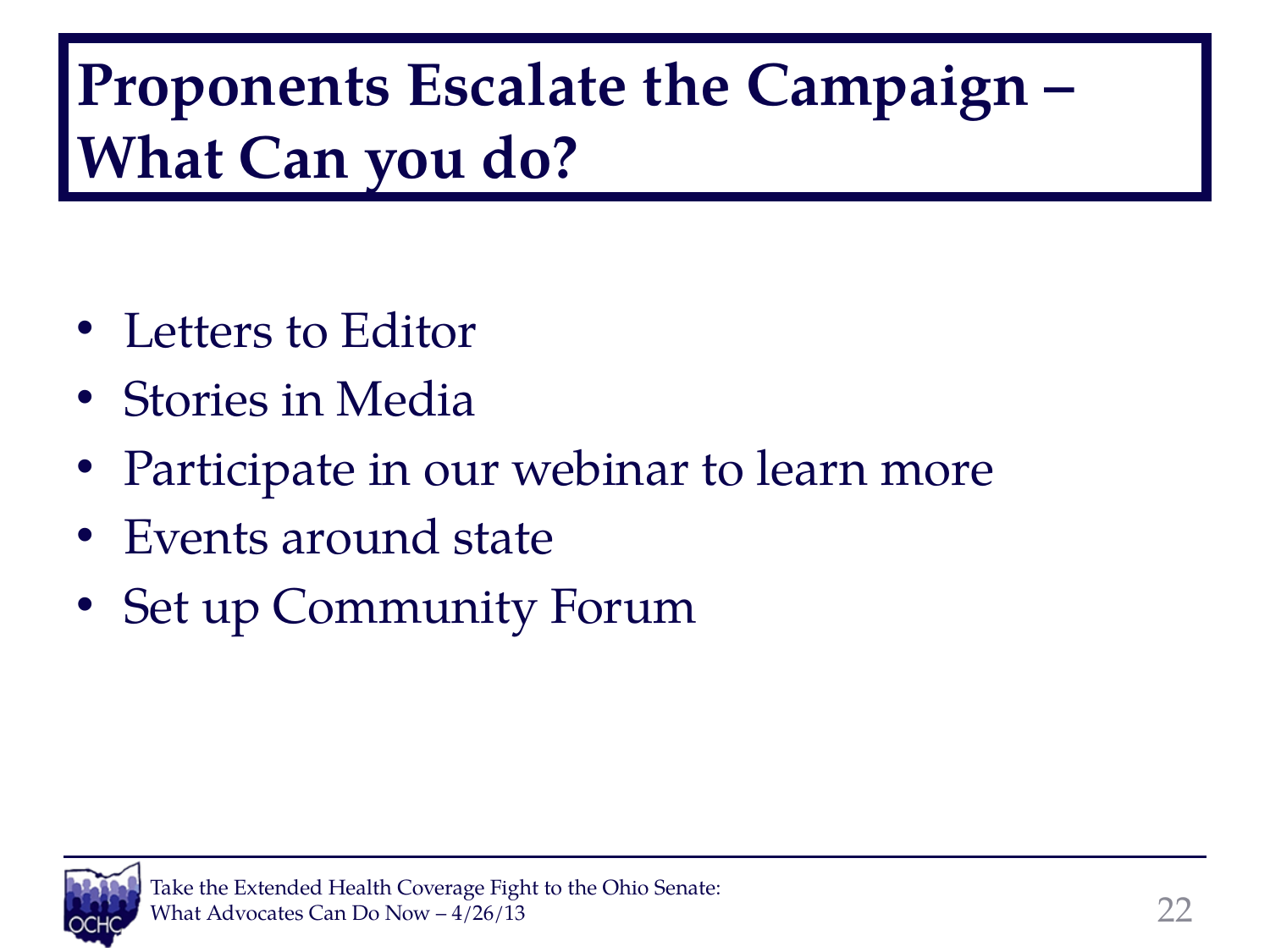

# Proponents Escalate the Campaign – What Can you do?

Letters to Editor
Stories in Media
Participate in our webinar to learn more
Events around state
Set up Community Forum
22